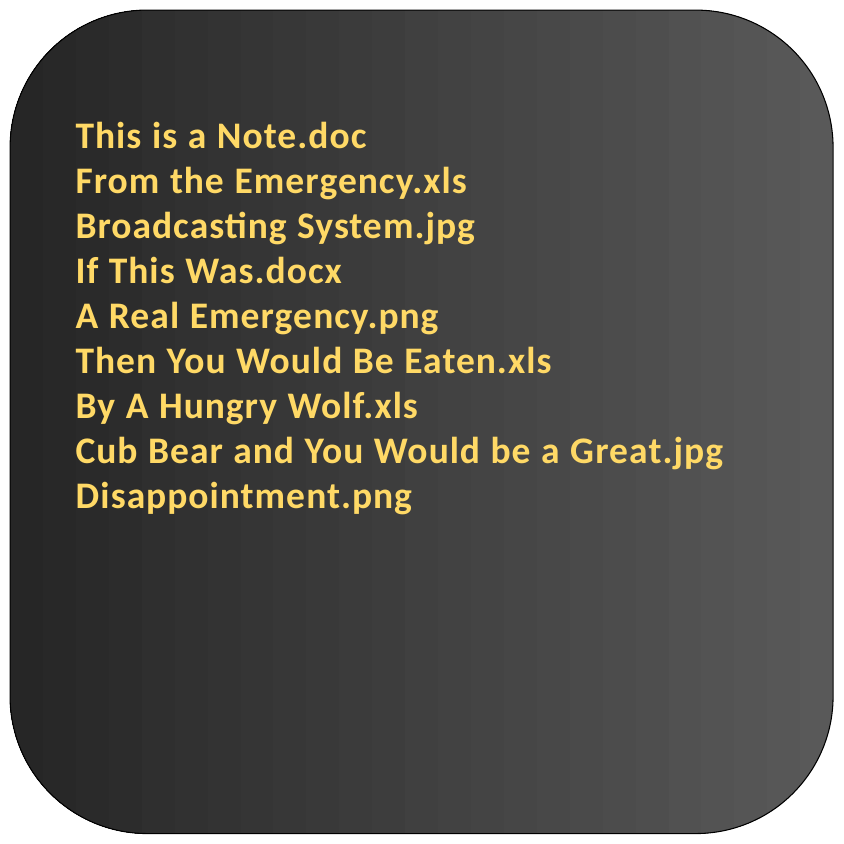

This is a Note.doc
From the Emergency.xls
Broadcasting System.jpg
If This Was.docx
A Real Emergency.png
Then You Would Be Eaten.xls
By A Hungry Wolf.xls
Cub Bear and You Would be a Great.jpg
Disappointment.png